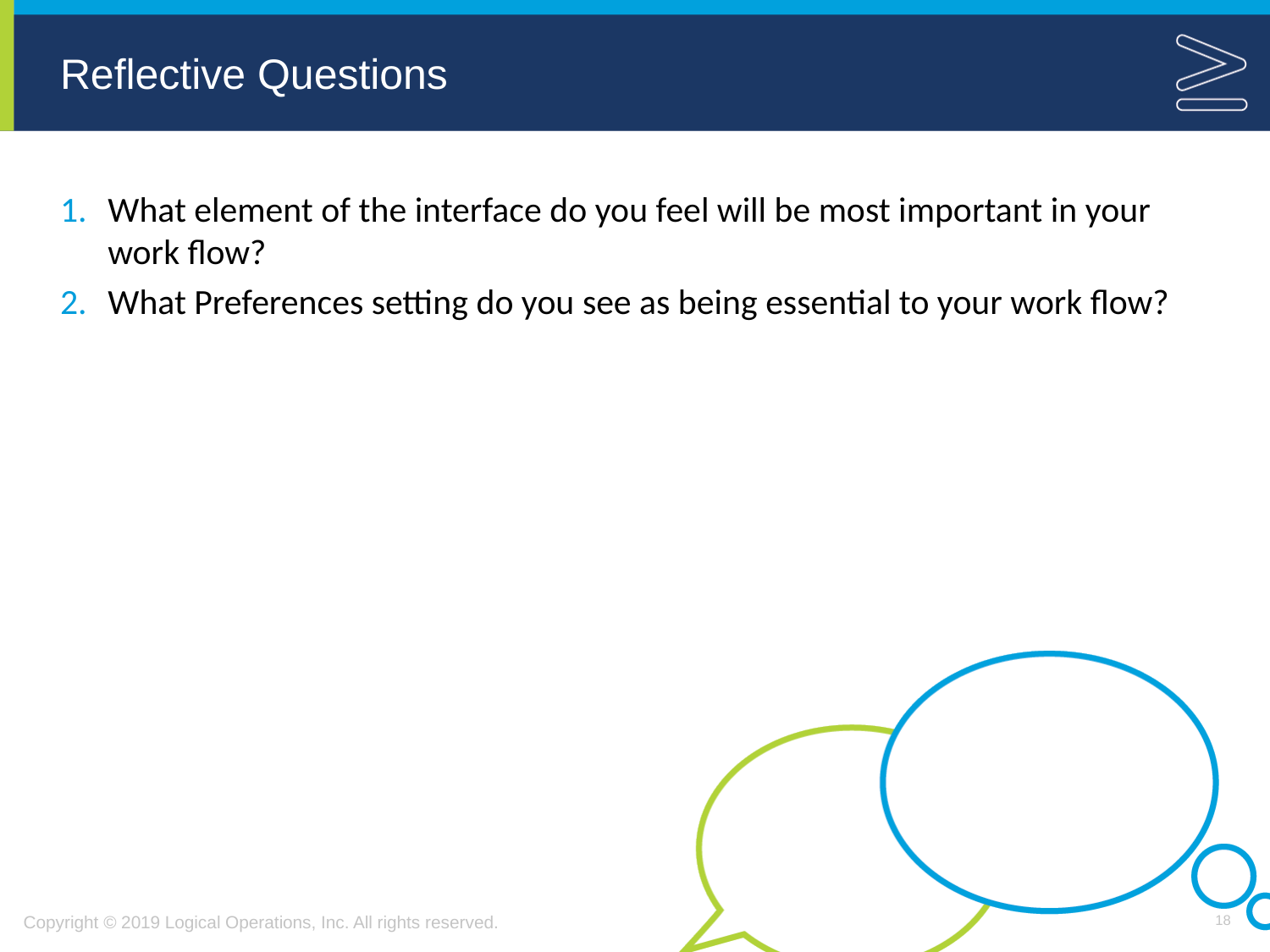

# Reflective Questions
What element of the interface do you feel will be most important in your work flow?
What Preferences setting do you see as being essential to your work flow?
18